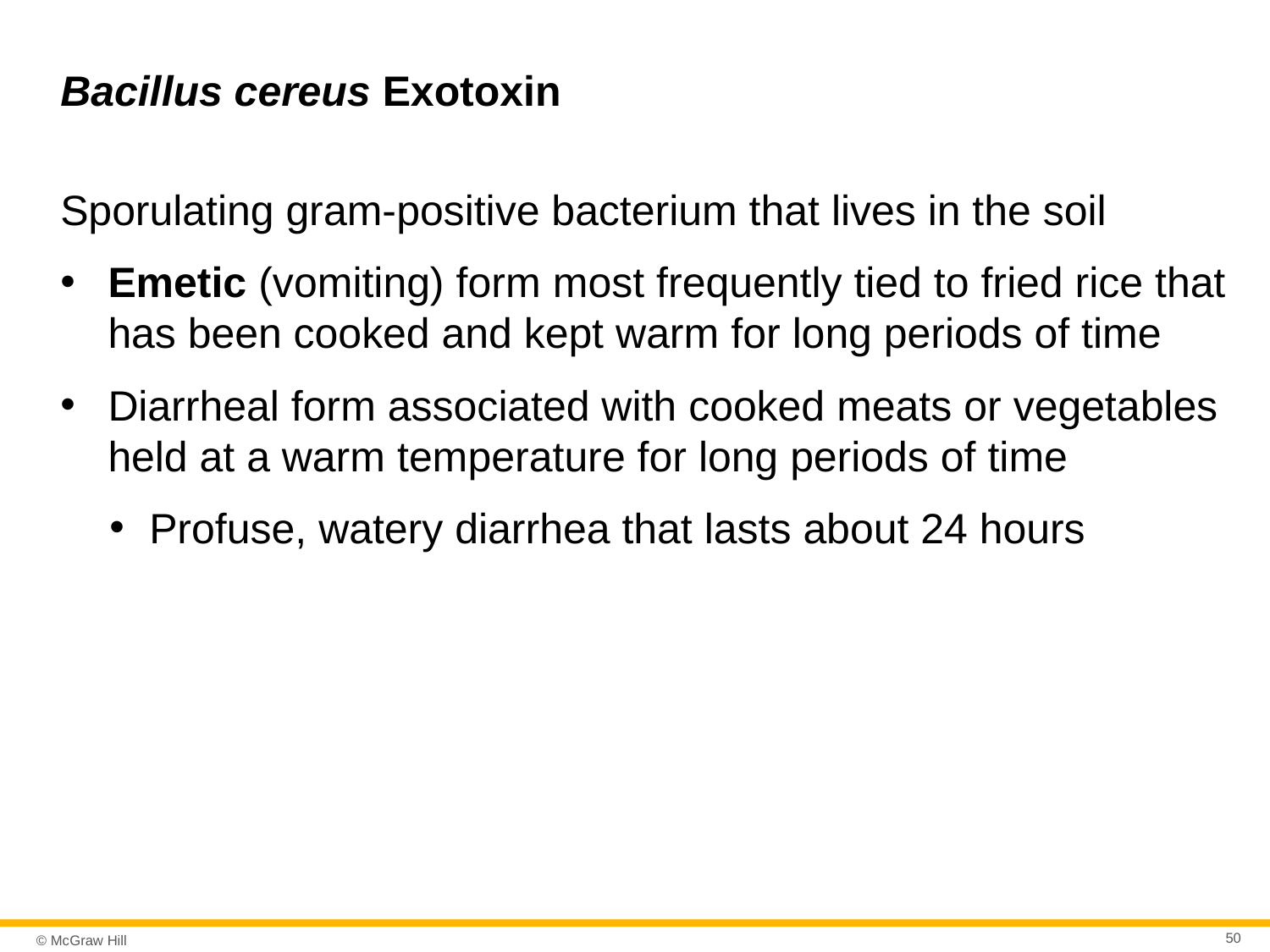

# Bacillus cereus Exotoxin
Sporulating gram-positive bacterium that lives in the soil
Emetic (vomiting) form most frequently tied to fried rice that has been cooked and kept warm for long periods of time
Diarrheal form associated with cooked meats or vegetables held at a warm temperature for long periods of time
Profuse, watery diarrhea that lasts about 24 hours